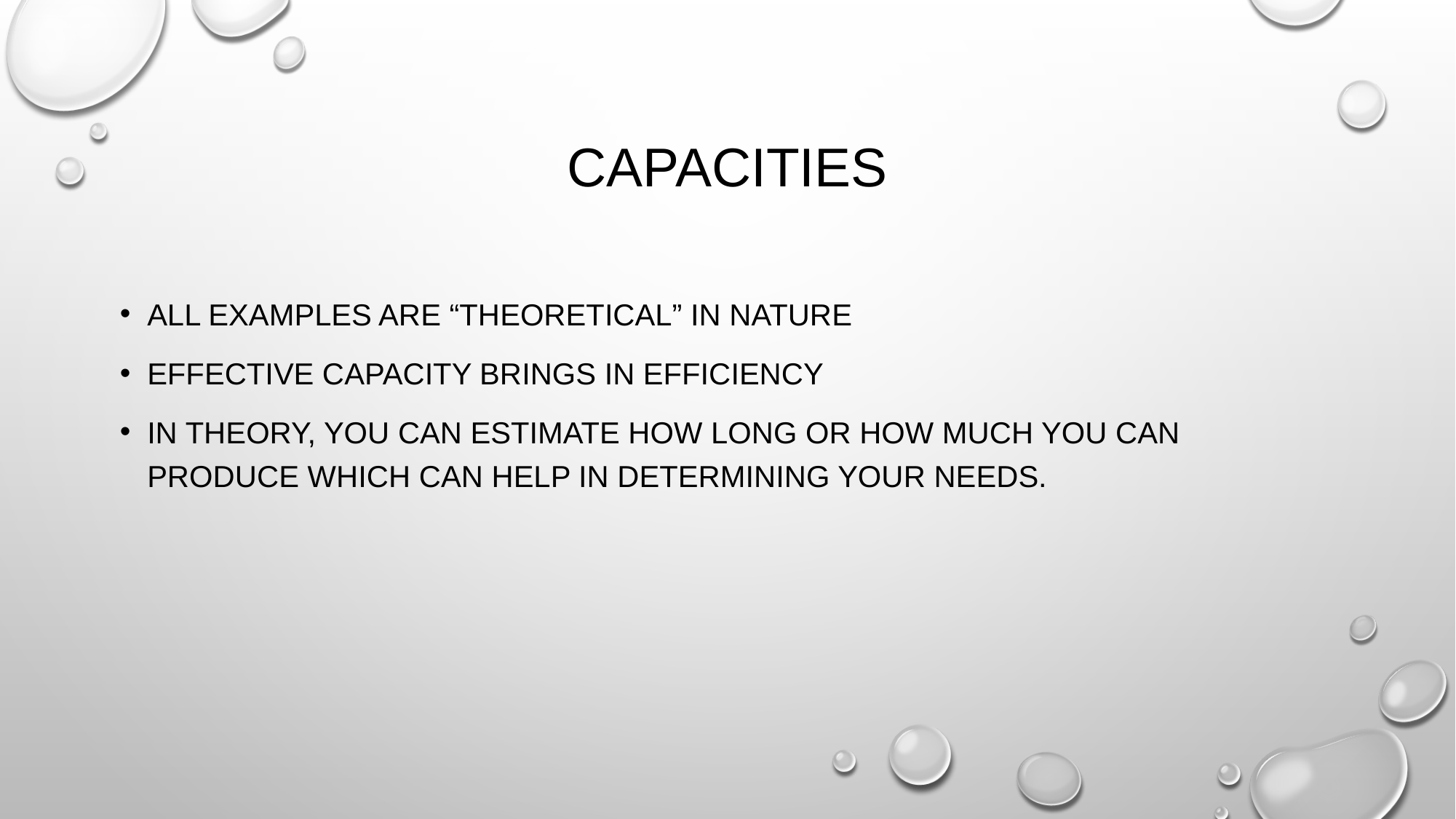

# Capacities
All examples are “theoretical” in nature
Effective capacity brings in efficiency
In theory, you can estimate how long or how much you can produce which can help in determining your needs.